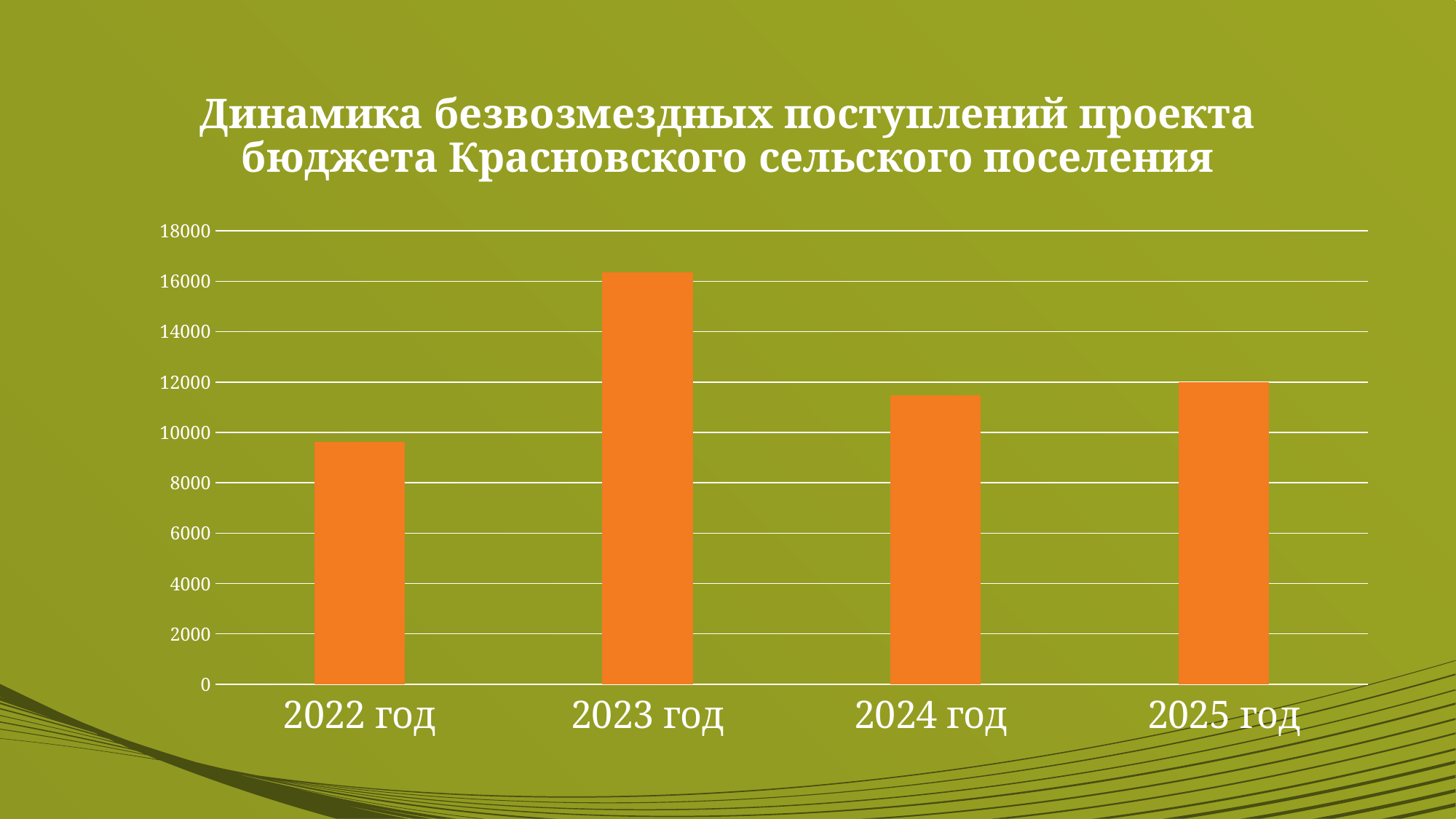

# Динамика безвозмездных поступлений проекта бюджета Красновского сельского поселения

### Chart

| Category | Ряд 1 |
|---|---|
| 2022 год | 9635.9 |
| 2023 год | 16372.4 |
| 2024 год  | 11462.8 |
| 2025 год | 11986.1 |